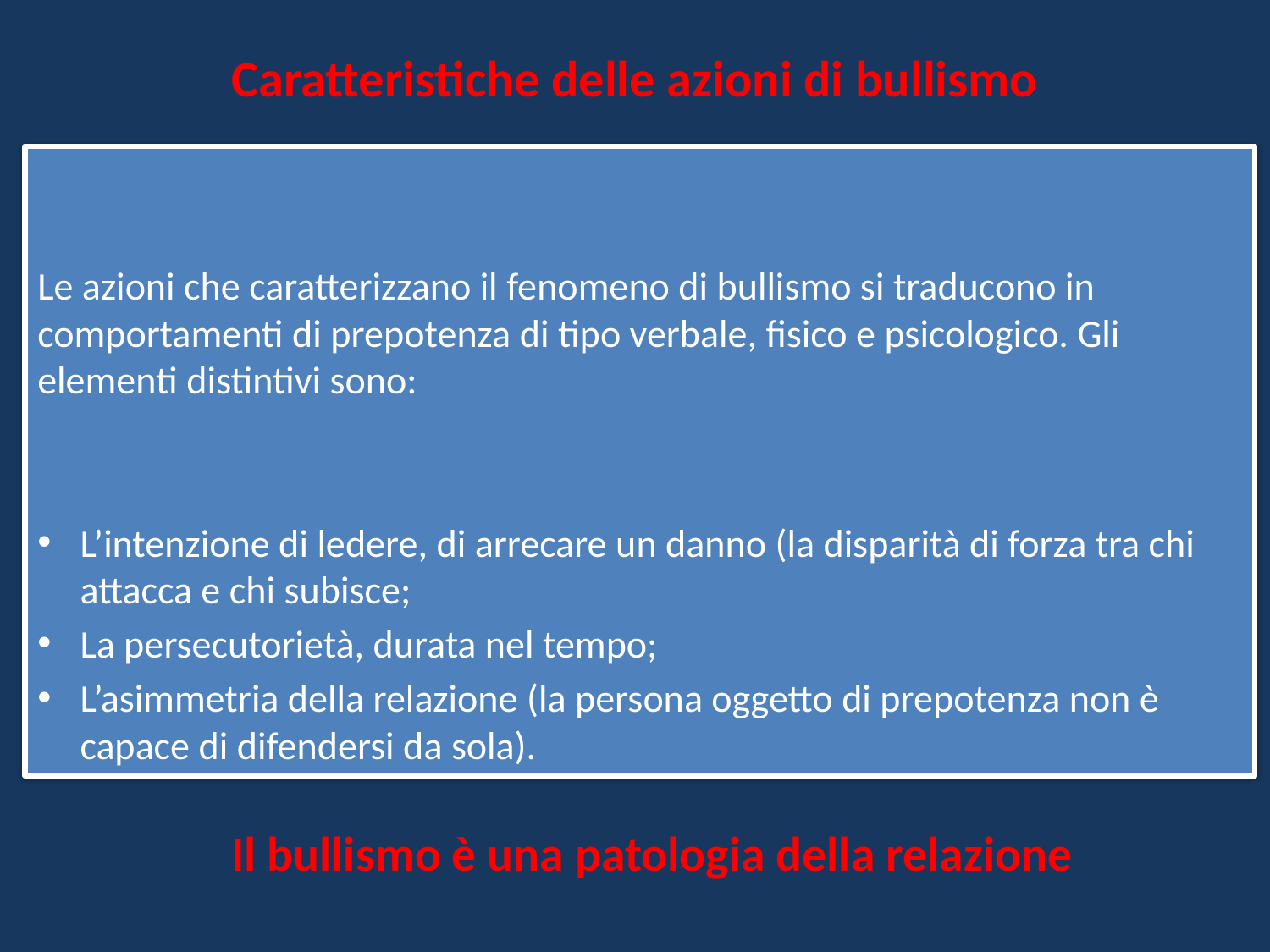

# Caratteristiche delle azioni di bullismo

Le azioni che caratterizzano il fenomeno di bullismo si traducono in comportamenti di prepotenza di tipo verbale, fisico e psicologico. Gli elementi distintivi sono:

L’intenzione di ledere, di arrecare un danno (la disparità di forza tra chi attacca e chi subisce;
La persecutorietà, durata nel tempo;
L’asimmetria della relazione (la persona oggetto di prepotenza non è capace di difendersi da sola).

Il bullismo è una patologia della relazione